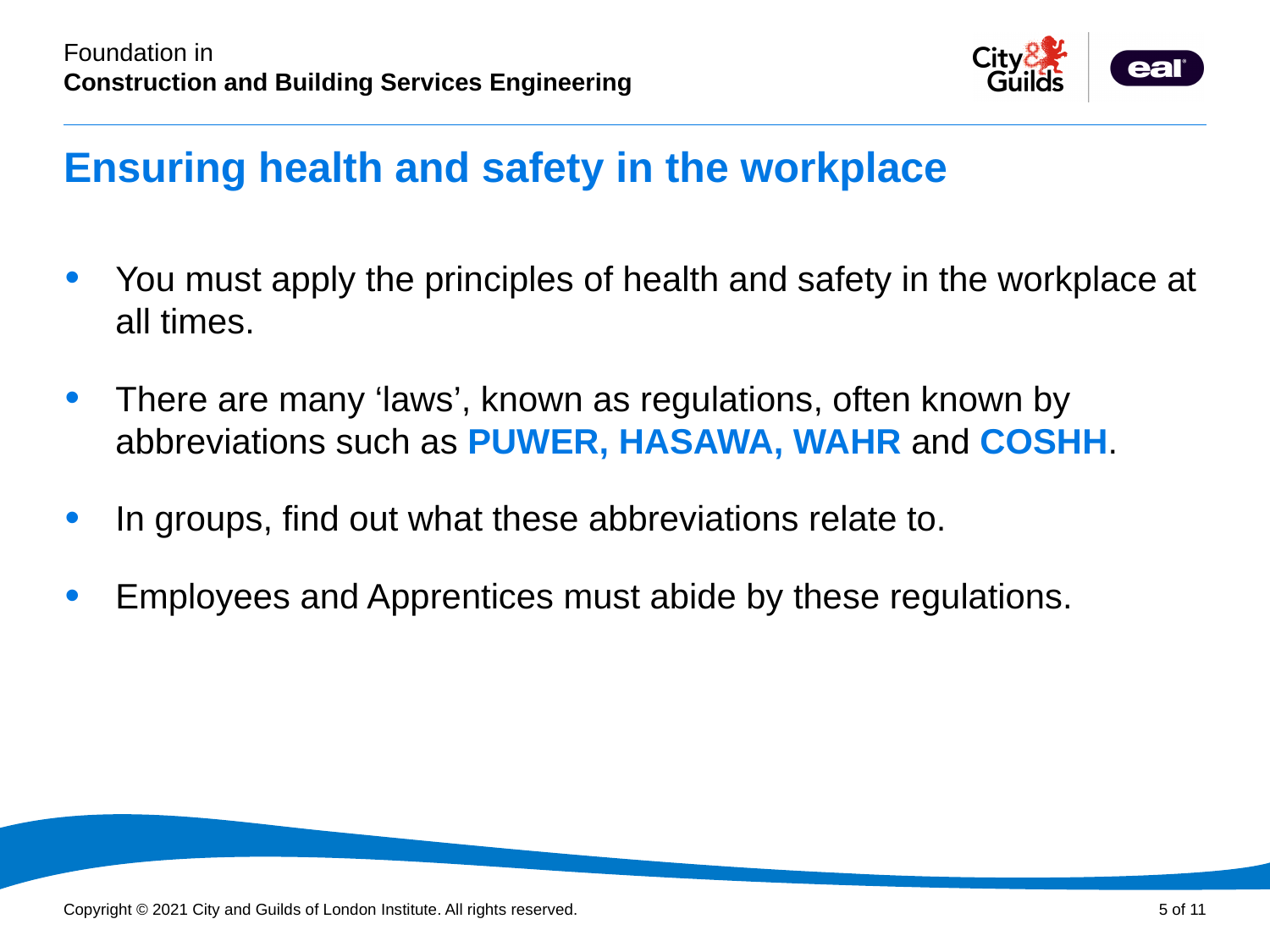

# Ensuring health and safety in the workplace
You must apply the principles of health and safety in the workplace at all times.
There are many ‘laws’, known as regulations, often known by abbreviations such as PUWER, HASAWA, WAHR and COSHH.
In groups, find out what these abbreviations relate to.
Employees and Apprentices must abide by these regulations.